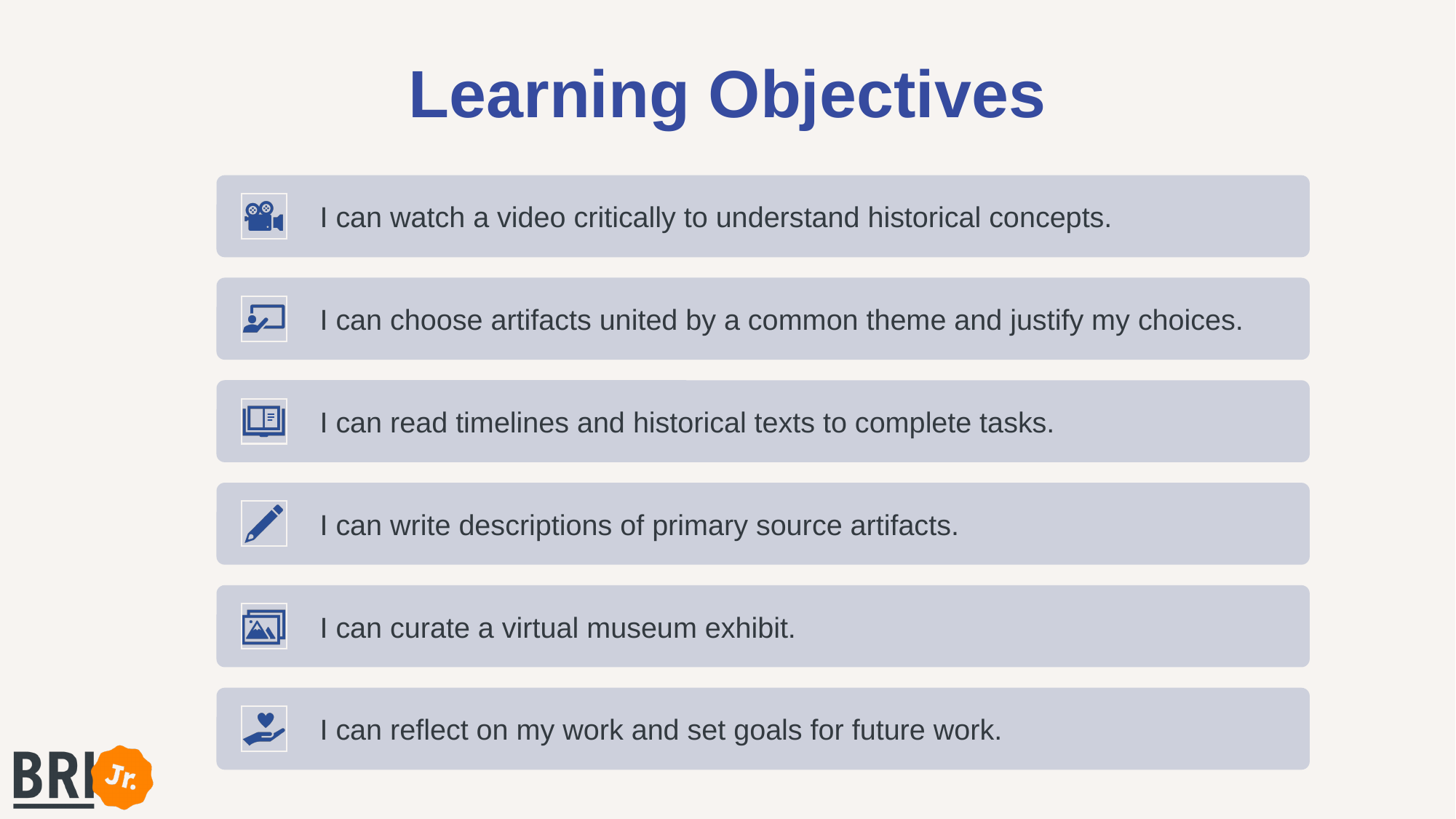

# Learning Objectives
I can watch a video critically to understand historical concepts.
I can choose artifacts united by a common theme and justify my choices.
I can read timelines and historical texts to complete tasks.
I can write descriptions of primary source artifacts.
I can curate a virtual museum exhibit.
I can reflect on my work and set goals for future work.